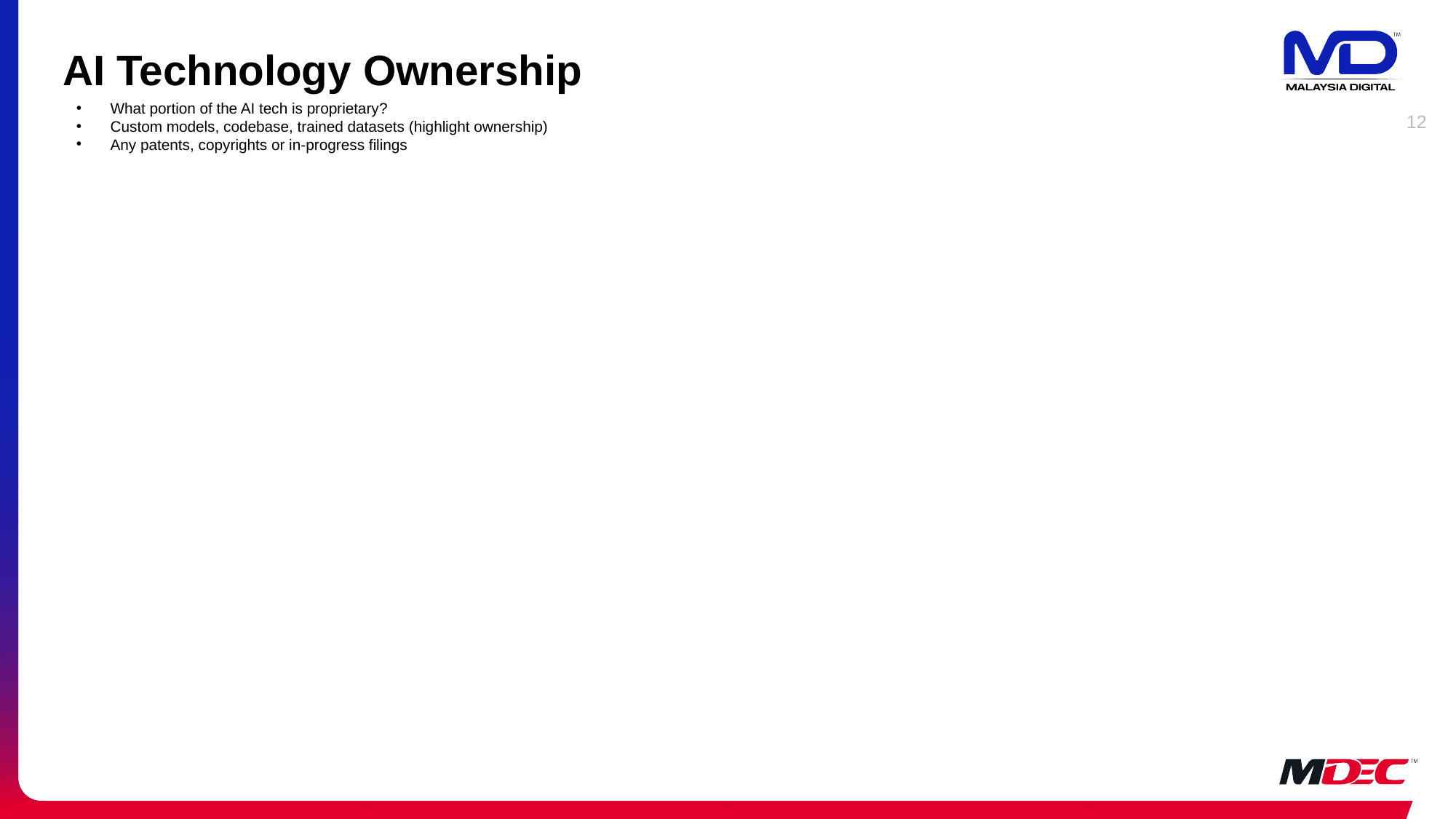

# AI Technology Ownership
What portion of the AI tech is proprietary?
Custom models, codebase, trained datasets (highlight ownership)
Any patents, copyrights or in-progress filings
12